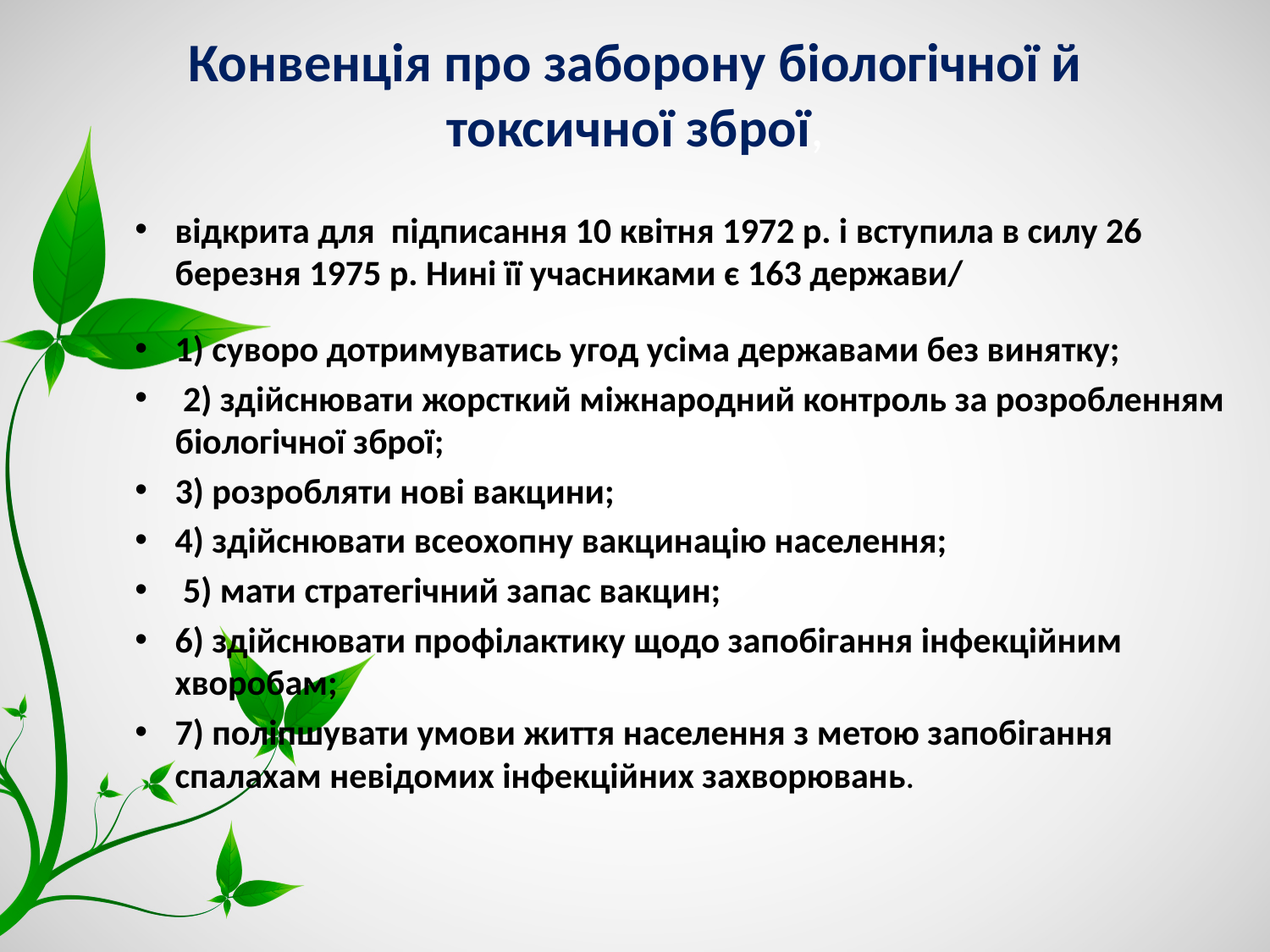

# Конвенція про заборону біологічної й токсичної зброї,
відкрита для  підписання 10 квітня 1972 р. і вступила в силу 26 березня 1975 р. Нині її учасниками є 163 держави/

1) суворо дотримуватись угод усіма державами без винятку;
 2) здійснювати жорсткий міжнародний контроль за розробленням біологічної зброї;
3) розробляти нові вакцини;
4) здійснювати всеохопну вакцинацію населення;
 5) мати стратегічний запас вакцин;
6) здійснювати профілактику щодо запобігання інфекційним хворобам;
7) поліпшувати умови життя населення з метою запобігання спалахам невідомих інфекційних захворювань.